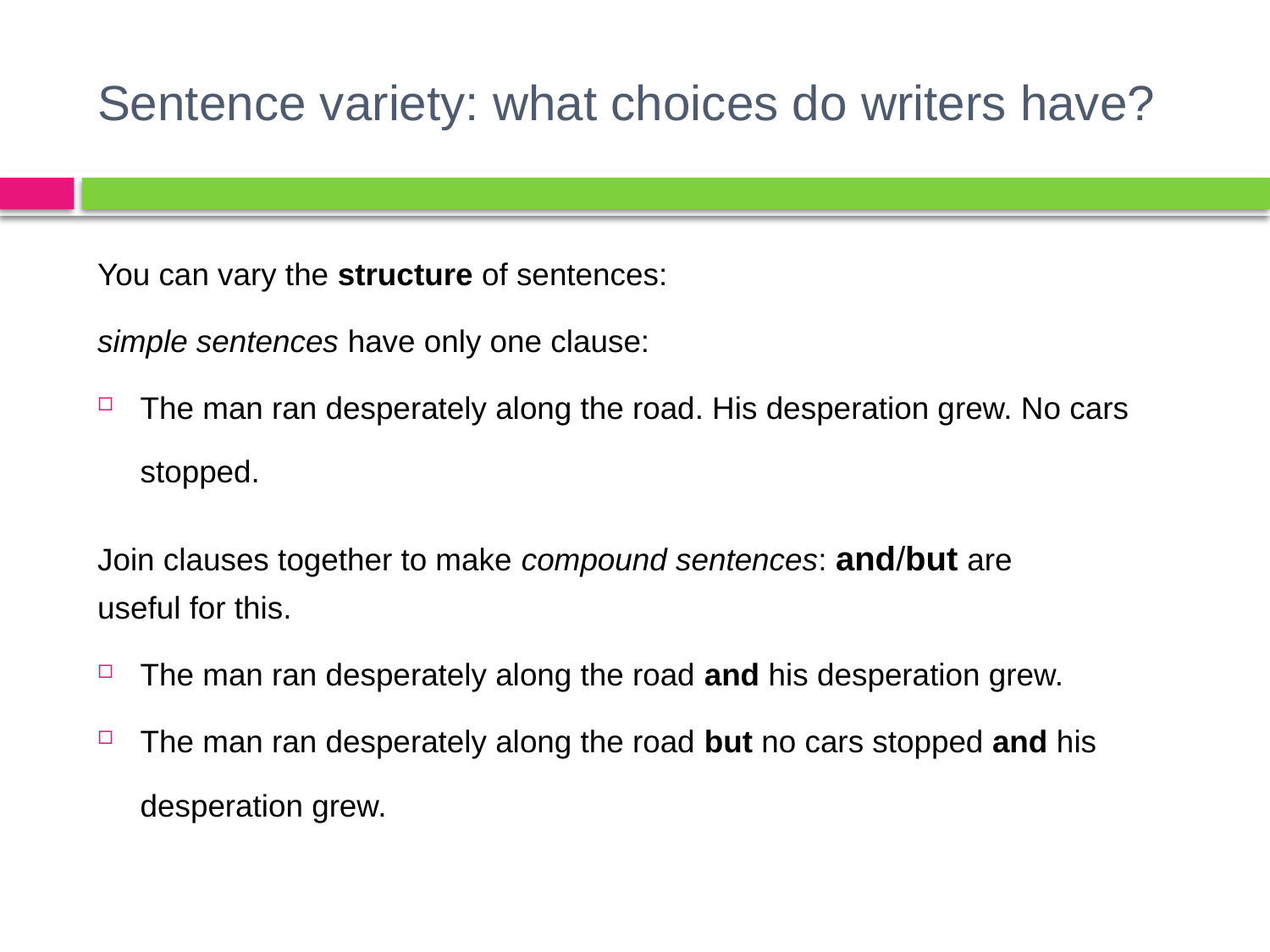

# Sentence variety: what choices do writers have?
You can vary the structure of sentences:
simple sentences have only one clause:
The man ran desperately along the road. His desperation grew. No cars stopped.

Join clauses together to make compound sentences: and/but are
useful for this.
The man ran desperately along the road and his desperation grew.
The man ran desperately along the road but no cars stopped and his desperation grew.